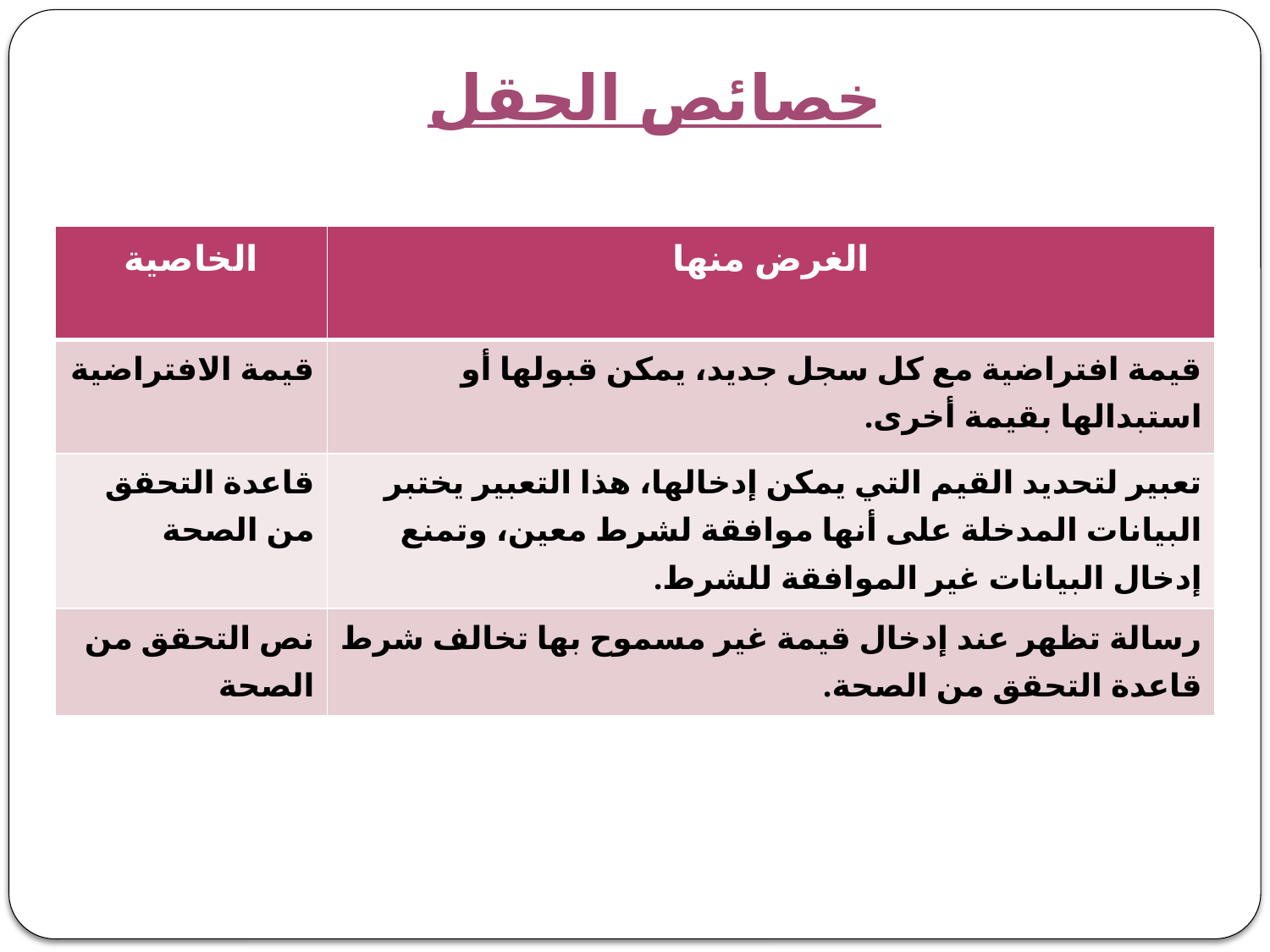

# خصائص الحقل
| الخاصية | الغرض منها |
| --- | --- |
| قيمة الافتراضية | قيمة افتراضية مع كل سجل جديد، يمكن قبولها أو استبدالها بقيمة أخرى. |
| قاعدة التحقق من الصحة | تعبير لتحديد القيم التي يمكن إدخالها، هذا التعبير يختبر البيانات المدخلة على أنها موافقة لشرط معين، وتمنع إدخال البيانات غير الموافقة للشرط. |
| نص التحقق من الصحة | رسالة تظهر عند إدخال قيمة غير مسموح بها تخالف شرط قاعدة التحقق من الصحة. |